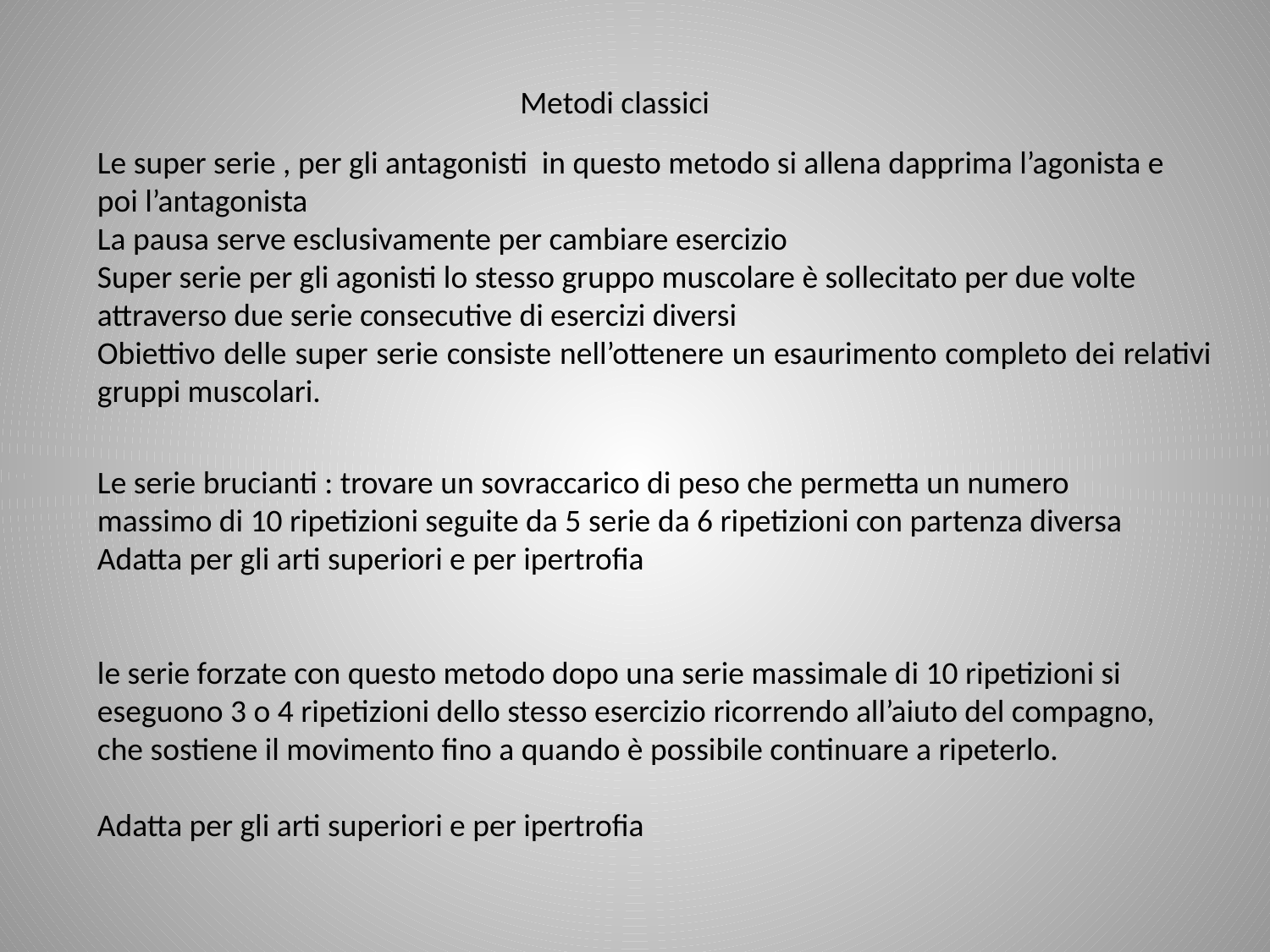

Metodi classici
Le super serie , per gli antagonisti  in questo metodo si allena dapprima l’agonista e poi l’antagonista
La pausa serve esclusivamente per cambiare esercizio
Super serie per gli agonisti lo stesso gruppo muscolare è sollecitato per due volte attraverso due serie consecutive di esercizi diversi
Obiettivo delle super serie consiste nell’ottenere un esaurimento completo dei relativi gruppi muscolari.
Le serie brucianti : trovare un sovraccarico di peso che permetta un numero massimo di 10 ripetizioni seguite da 5 serie da 6 ripetizioni con partenza diversa
Adatta per gli arti superiori e per ipertrofia

le serie forzate con questo metodo dopo una serie massimale di 10 ripetizioni si eseguono 3 o 4 ripetizioni dello stesso esercizio ricorrendo all’aiuto del compagno, che sostiene il movimento fino a quando è possibile continuare a ripeterlo.
Adatta per gli arti superiori e per ipertrofia